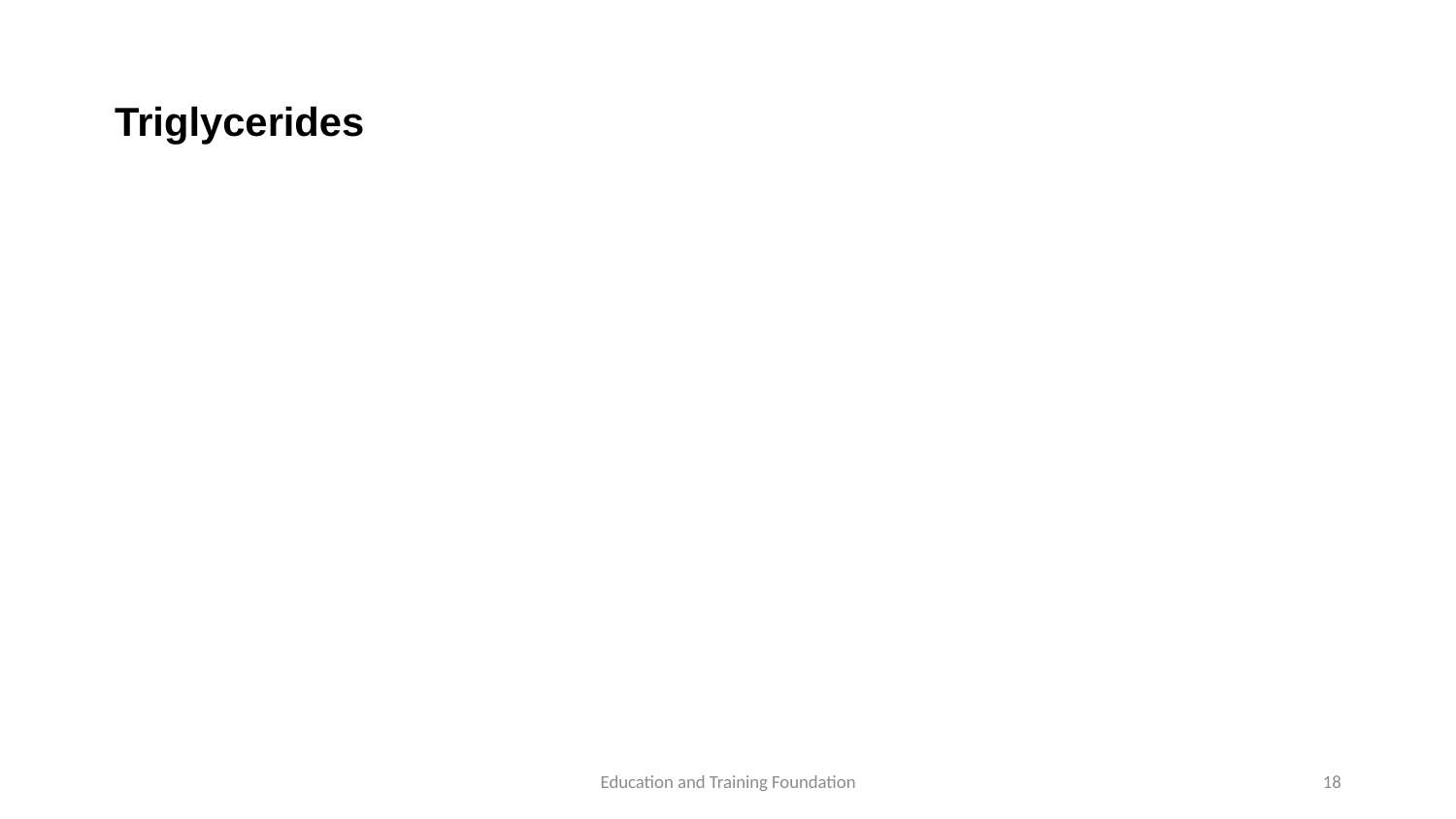

# Triglycerides

Education and Training Foundation
18